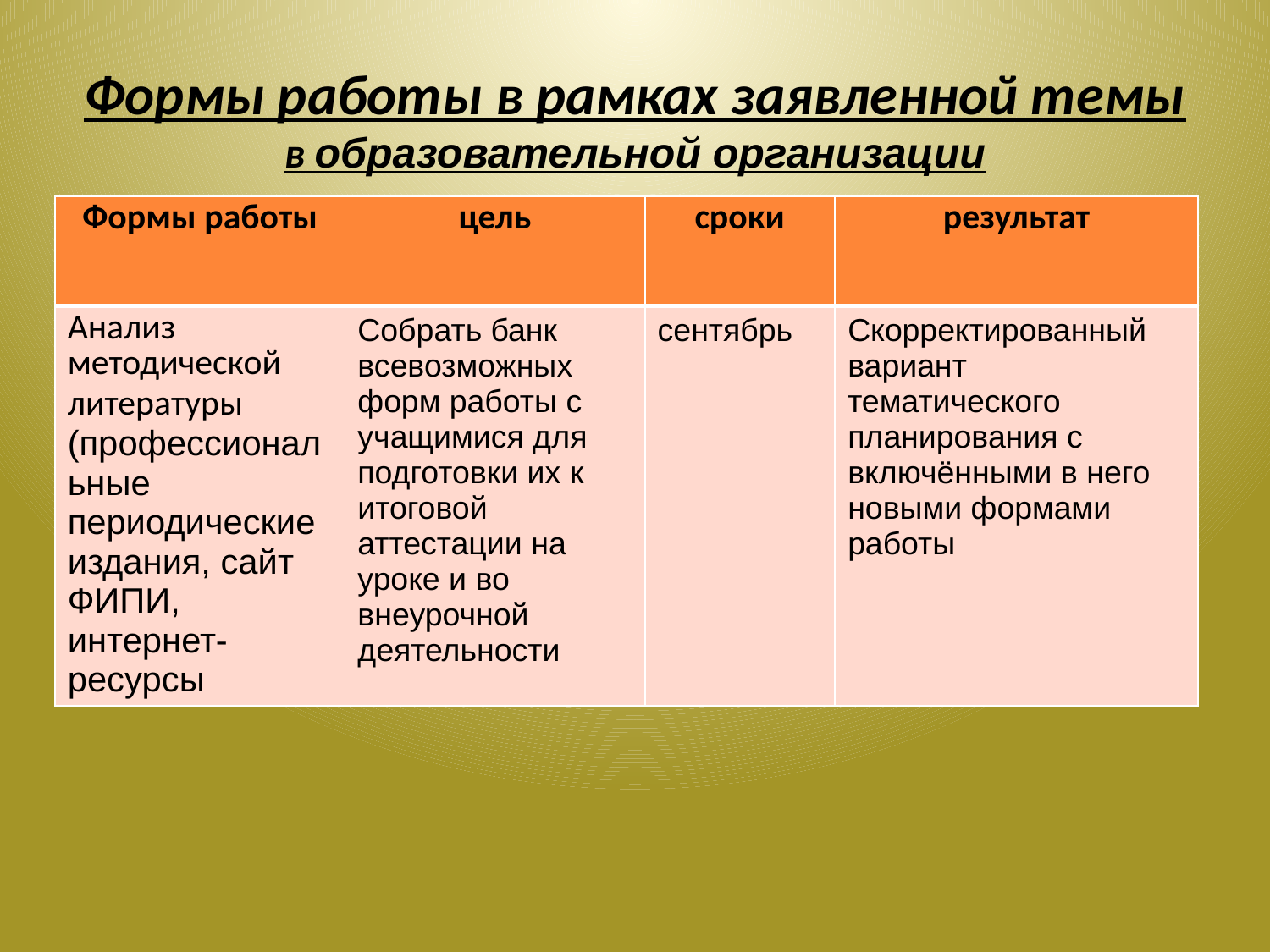

Формы работы в рамках заявленной темы
в образовательной организации
| Формы работы | цель | сроки | результат |
| --- | --- | --- | --- |
| Анализ методической литературы (профессиональные периодические издания, сайт ФИПИ, интернет-ресурсы | Собрать банк всевозможных форм работы с учащимися для подготовки их к итоговой аттестации на уроке и во внеурочной деятельности | сентябрь | Скорректированный вариант тематического планирования с включёнными в него новыми формами работы |